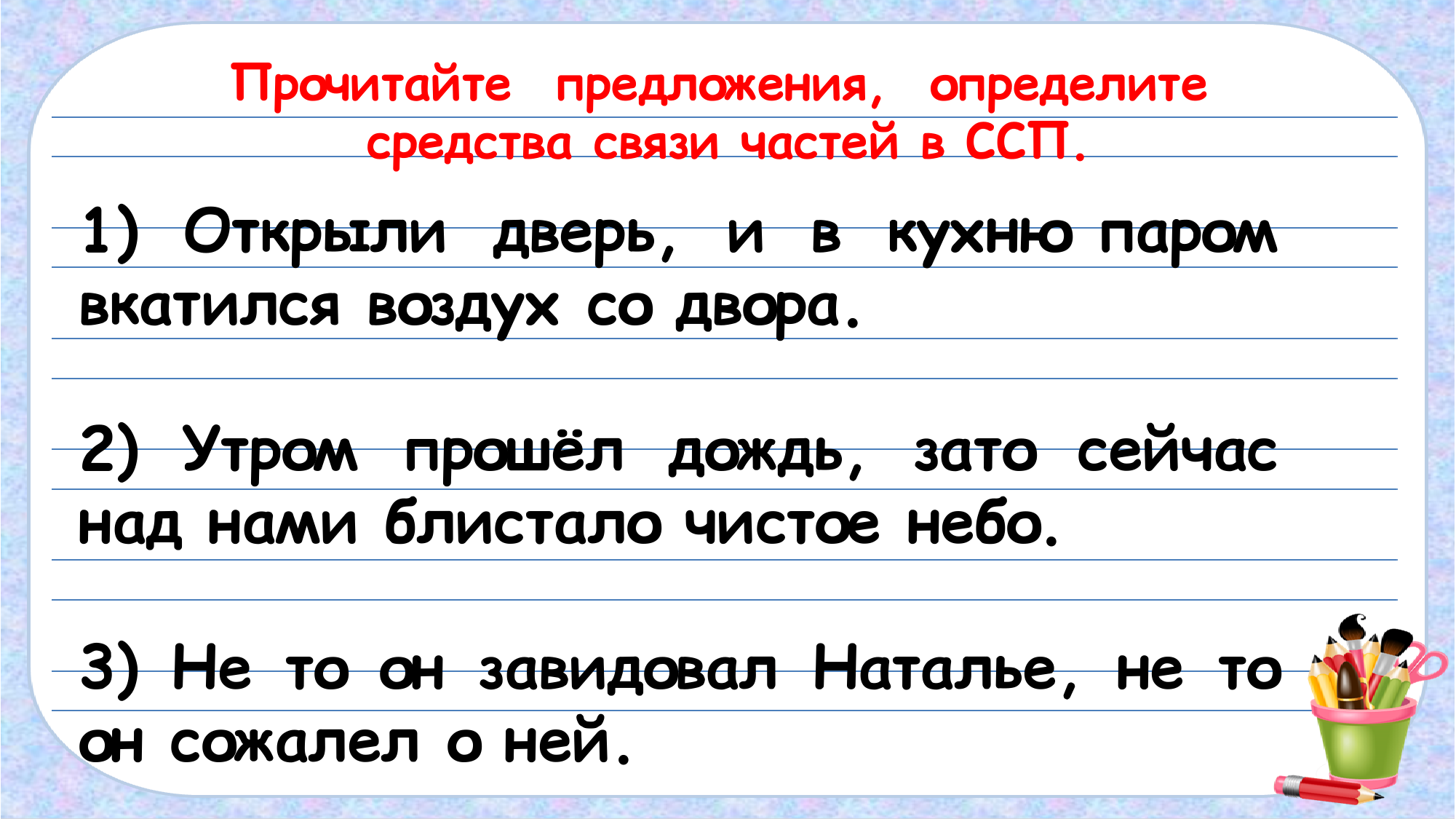

Прочитайте  предложения,  определите  средства связи частей в ССП.
1) Открыли дверь, и в кухню паром вкатился воздух со двора.

2) Утром прошёл дождь, зато сейчас над нами блистало чистое небо.

3) Не то он завидовал Наталье, не то он сожалел о ней.